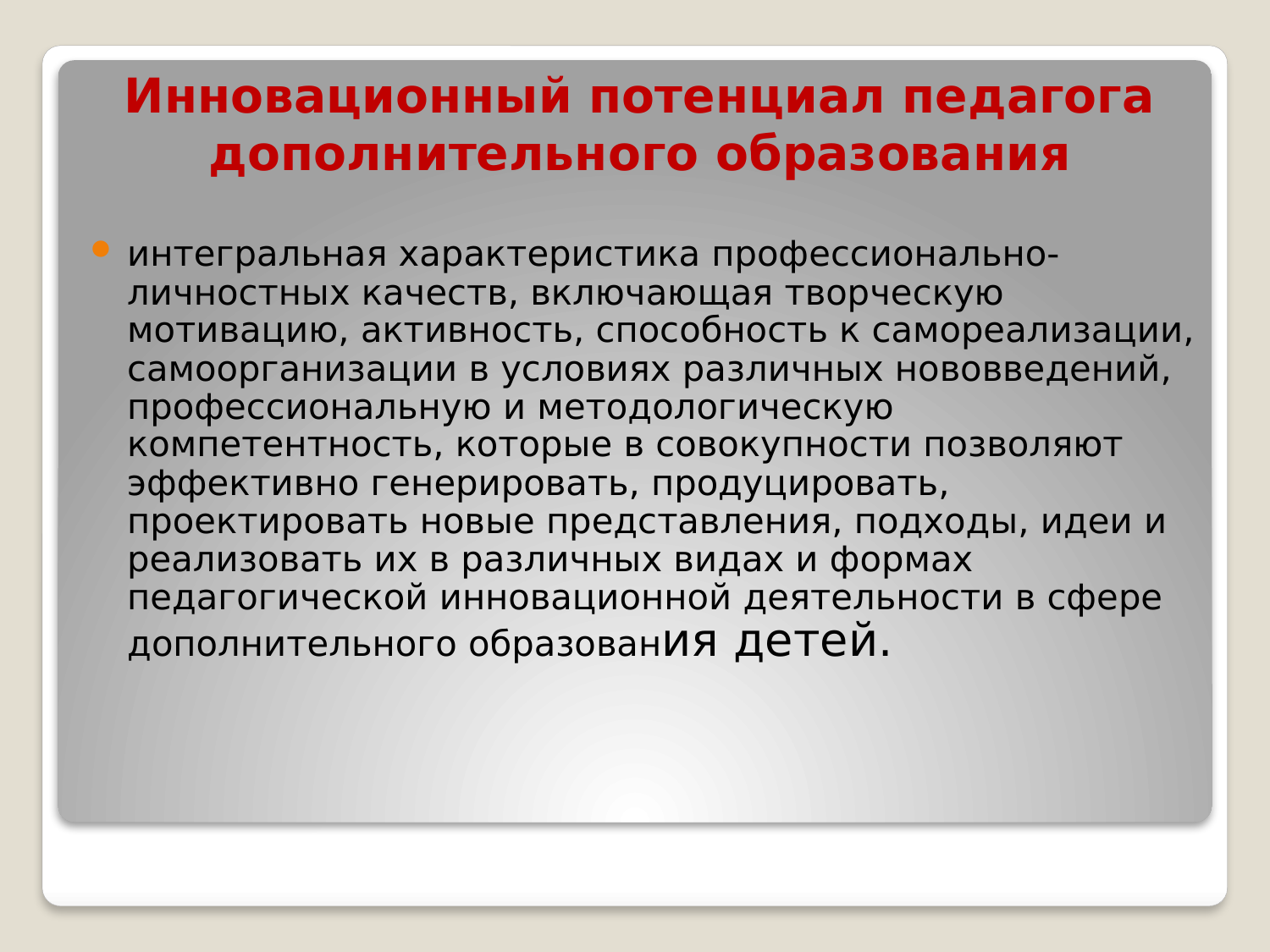

# Инновационный потенциал педагога дополнительного образования
интегральная характеристика профессионально-личностных качеств, включающая творческую мотивацию, активность, способность к самореализации, самоорганизации в условиях различных нововведений, профессиональную и методологическую компетентность, которые в совокупности позволяют эффективно генерировать, продуцировать, проектировать новые представления, подходы, идеи и реализовать их в различных видах и формах педагогической инновационной деятельности в сфере дополнительного образования детей.